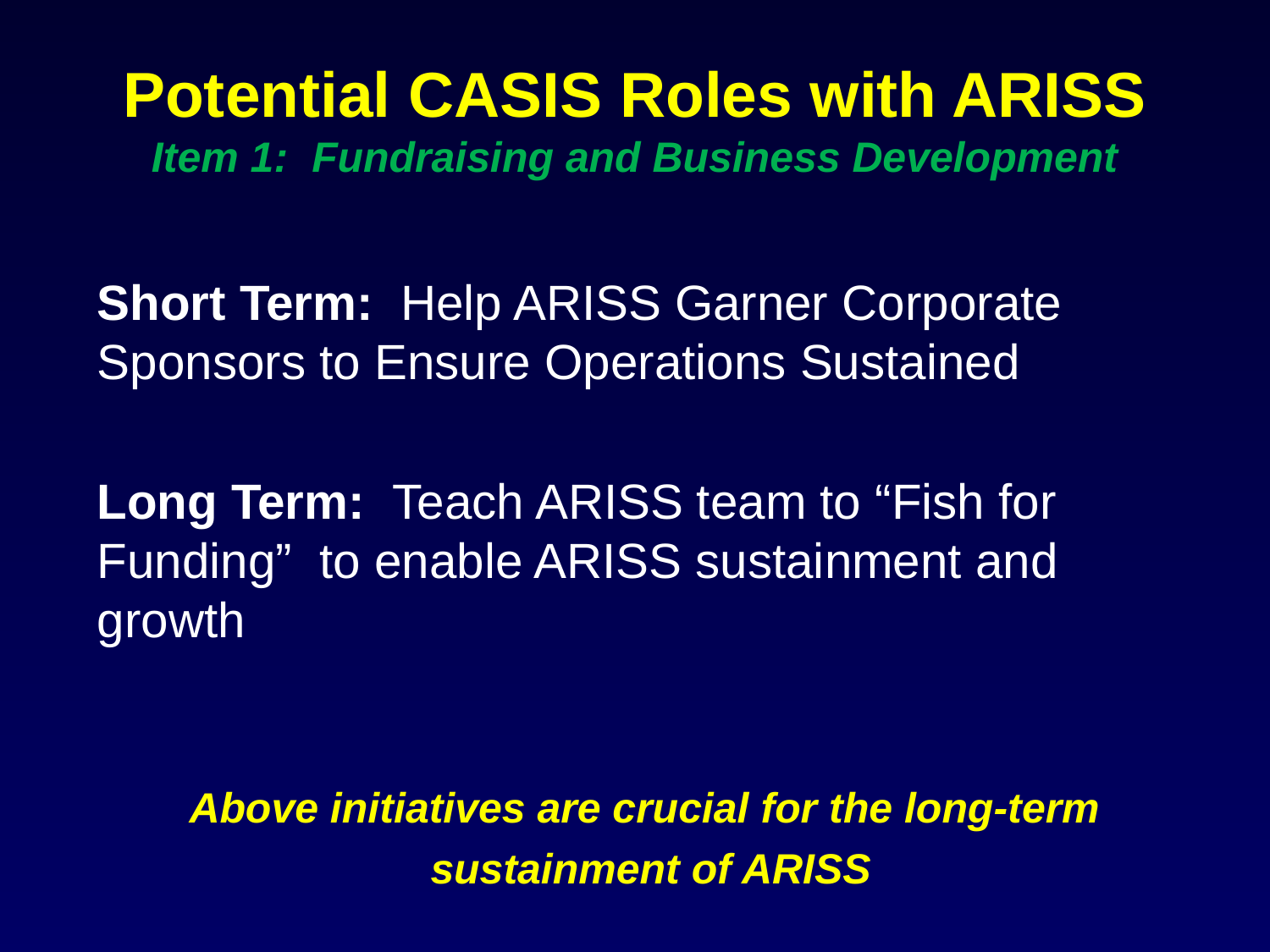

# Potential CASIS Roles with ARISS Item 1:  Fundraising and Business Development
Short Term:  Help ARISS Garner Corporate Sponsors to Ensure Operations Sustained

Long Term:  Teach ARISS team to “Fish for Funding”  to enable ARISS sustainment and growth

Above initiatives are crucial for the long-term
sustainment of ARISS